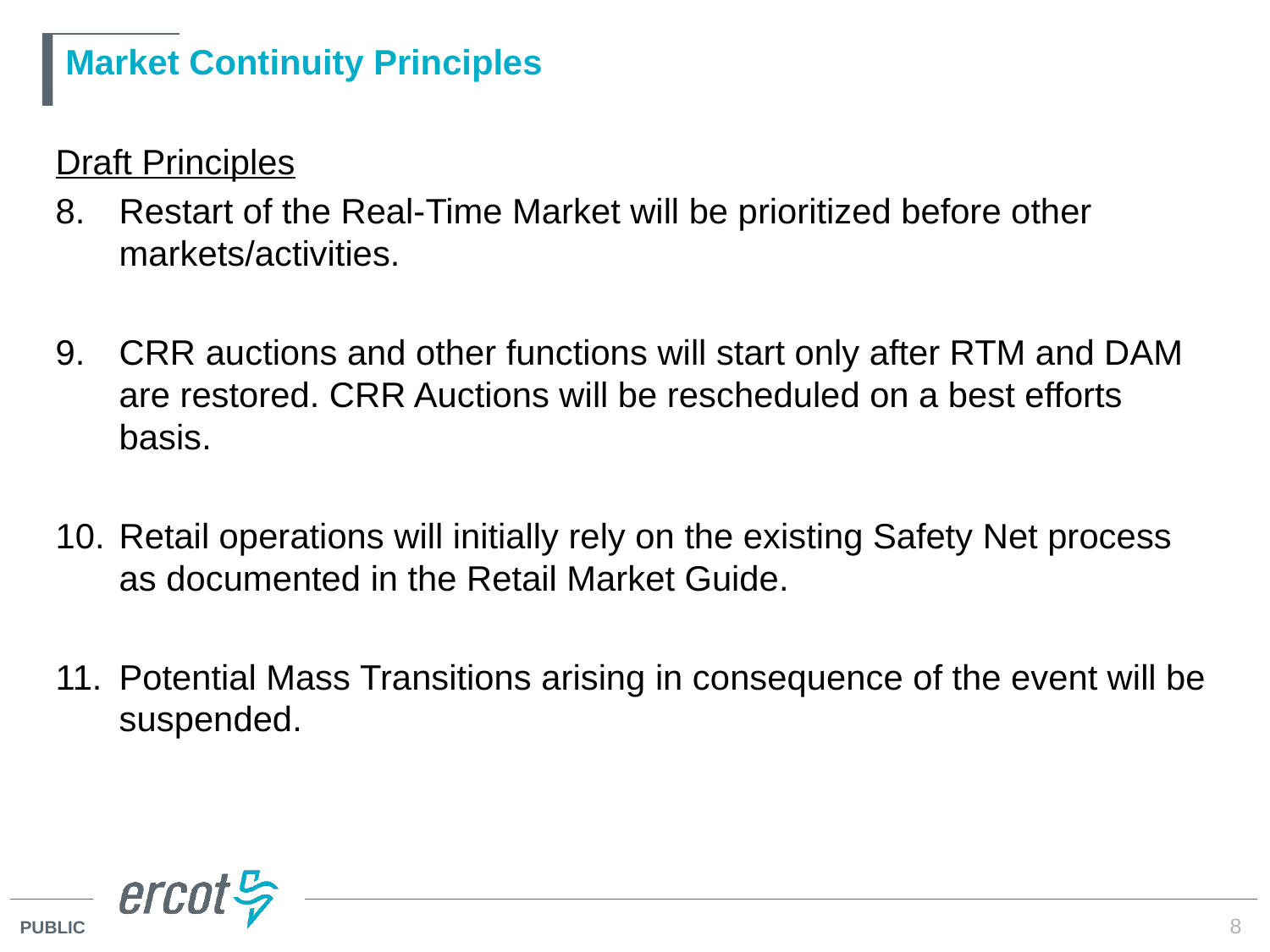

# Market Continuity Principles
Draft Principles
Restart of the Real-Time Market will be prioritized before other markets/activities.

CRR auctions and other functions will start only after RTM and DAM are restored. CRR Auctions will be rescheduled on a best efforts basis.

Retail operations will initially rely on the existing Safety Net process as documented in the Retail Market Guide.

Potential Mass Transitions arising in consequence of the event will be suspended.

8